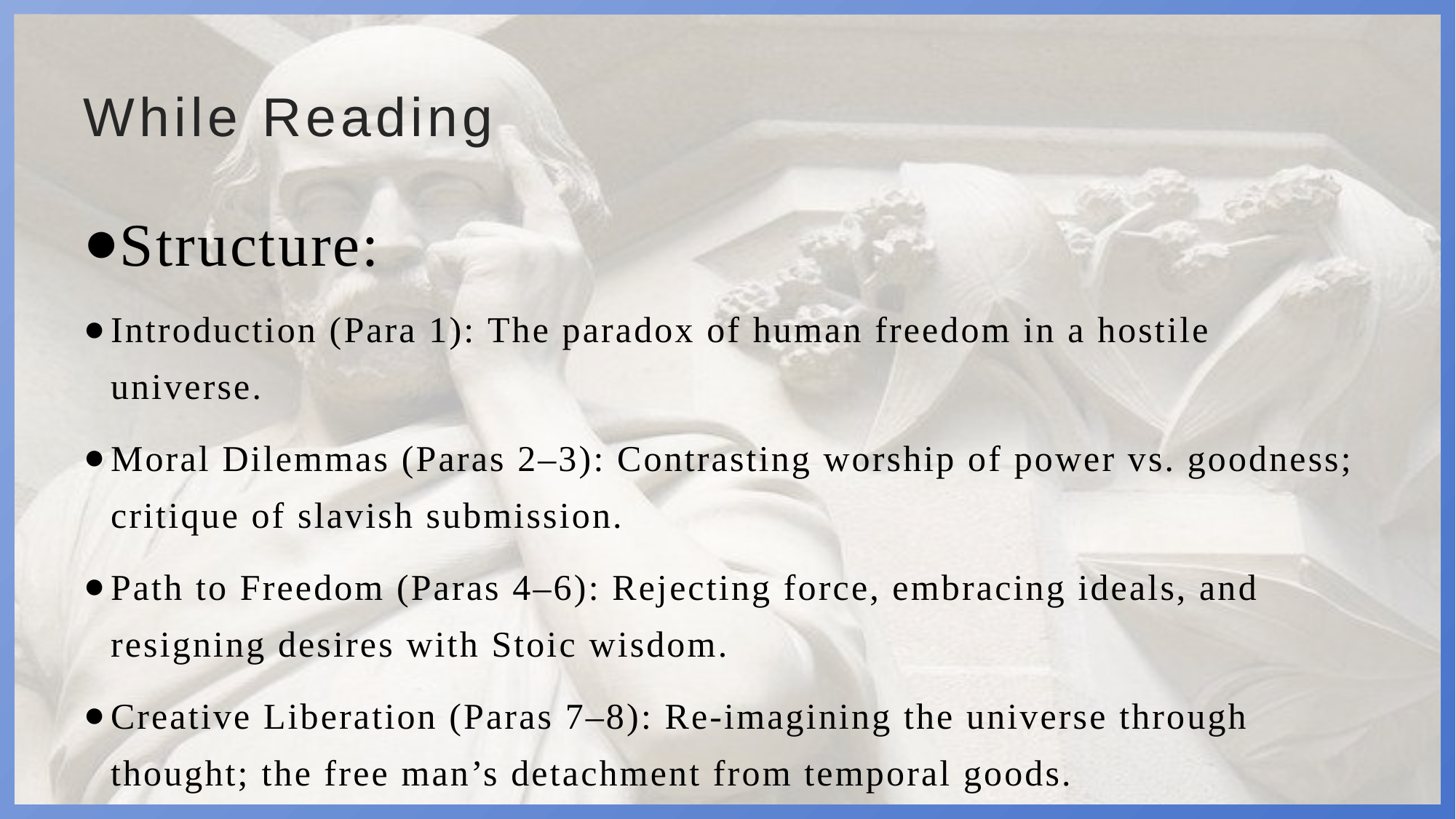

# While Reading
Structure:
Introduction (Para 1): The paradox of human freedom in a hostile universe.
Moral Dilemmas (Paras 2–3): Contrasting worship of power vs. goodness; critique of slavish submission.
Path to Freedom (Paras 4–6): Rejecting force, embracing ideals, and resigning desires with Stoic wisdom.
Creative Liberation (Paras 7–8): Re-imagining the universe through thought; the free man’s detachment from temporal goods.